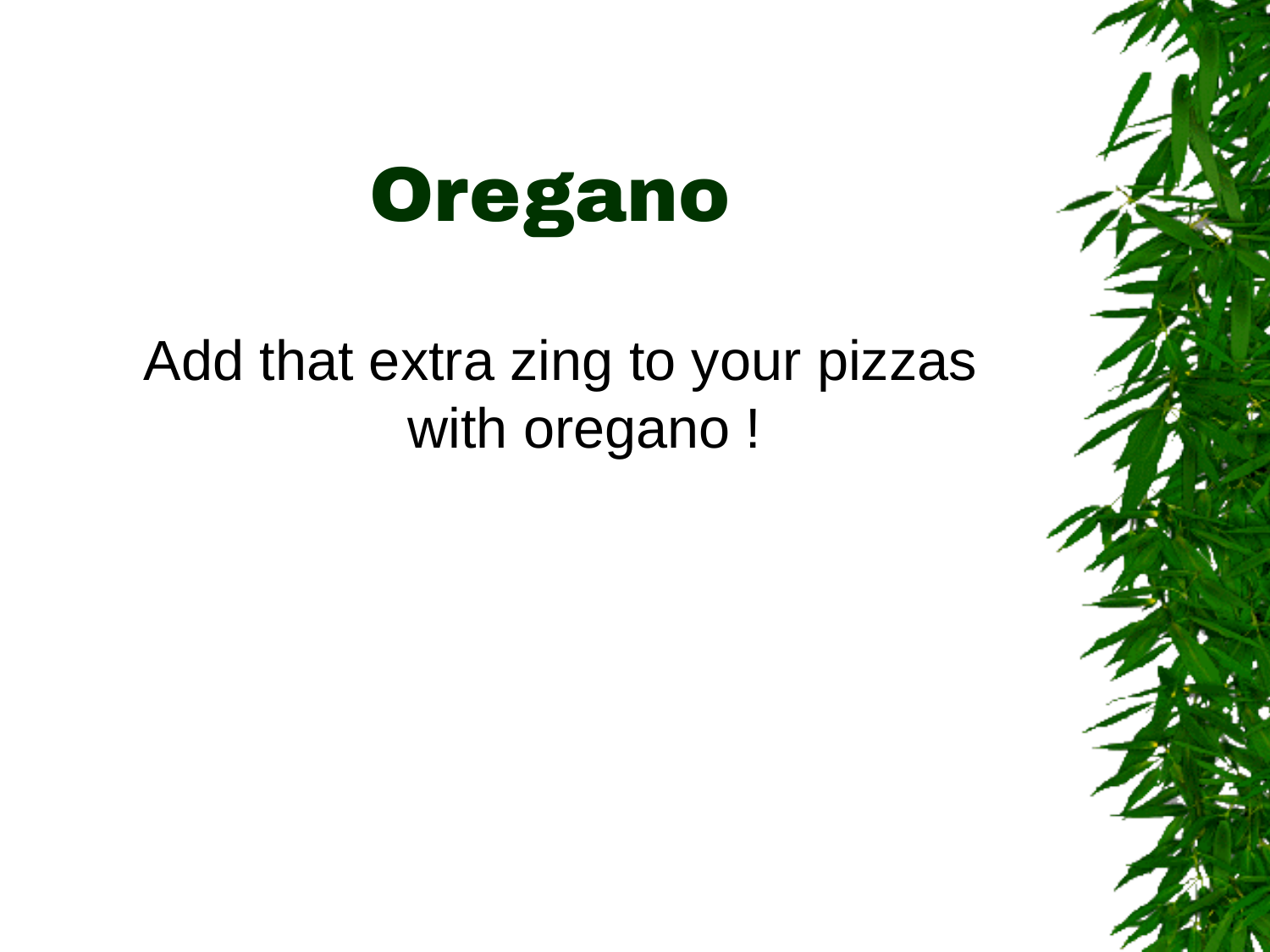

# Oregano
Add that extra zing to your pizzas with oregano !